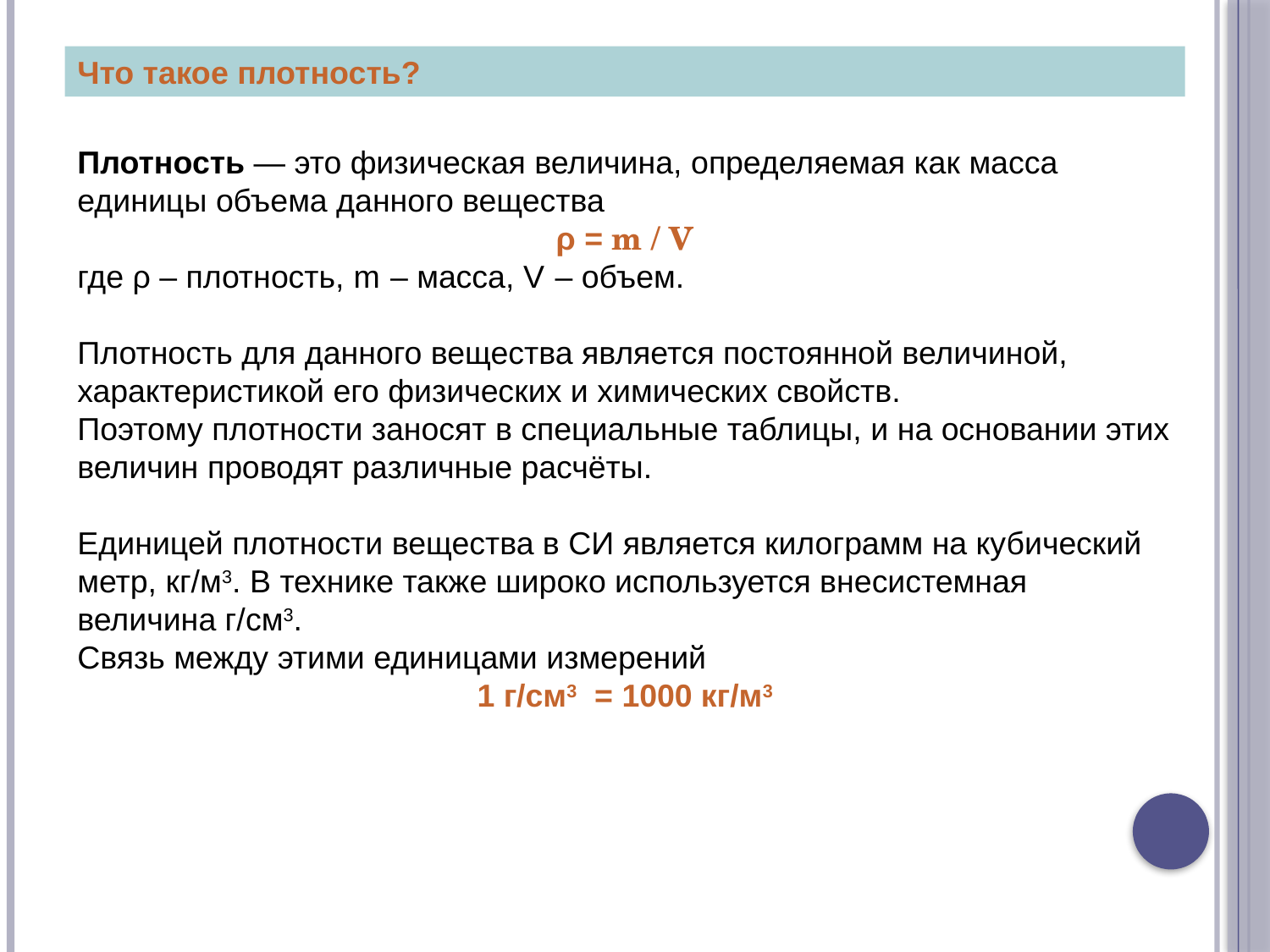

Что такое плотность?
Плотность — это физическая величина, определяемая как масса единицы объема данного вещества
ρ = m / V
где ρ – плотность, m – масса, V – объем.

Плотность для данного вещества является постоянной величиной, характеристикой его физических и химических свойств.
Поэтому плотности заносят в специальные таблицы, и на основании этих величин проводят различные расчёты.

Единицей плотности вещества в СИ является килограмм на кубический метр, кг/м3. В технике также широко используется внесистемная величина г/см3.
Связь между этими единицами измерений
1 г/см3  = 1000 кг/м3